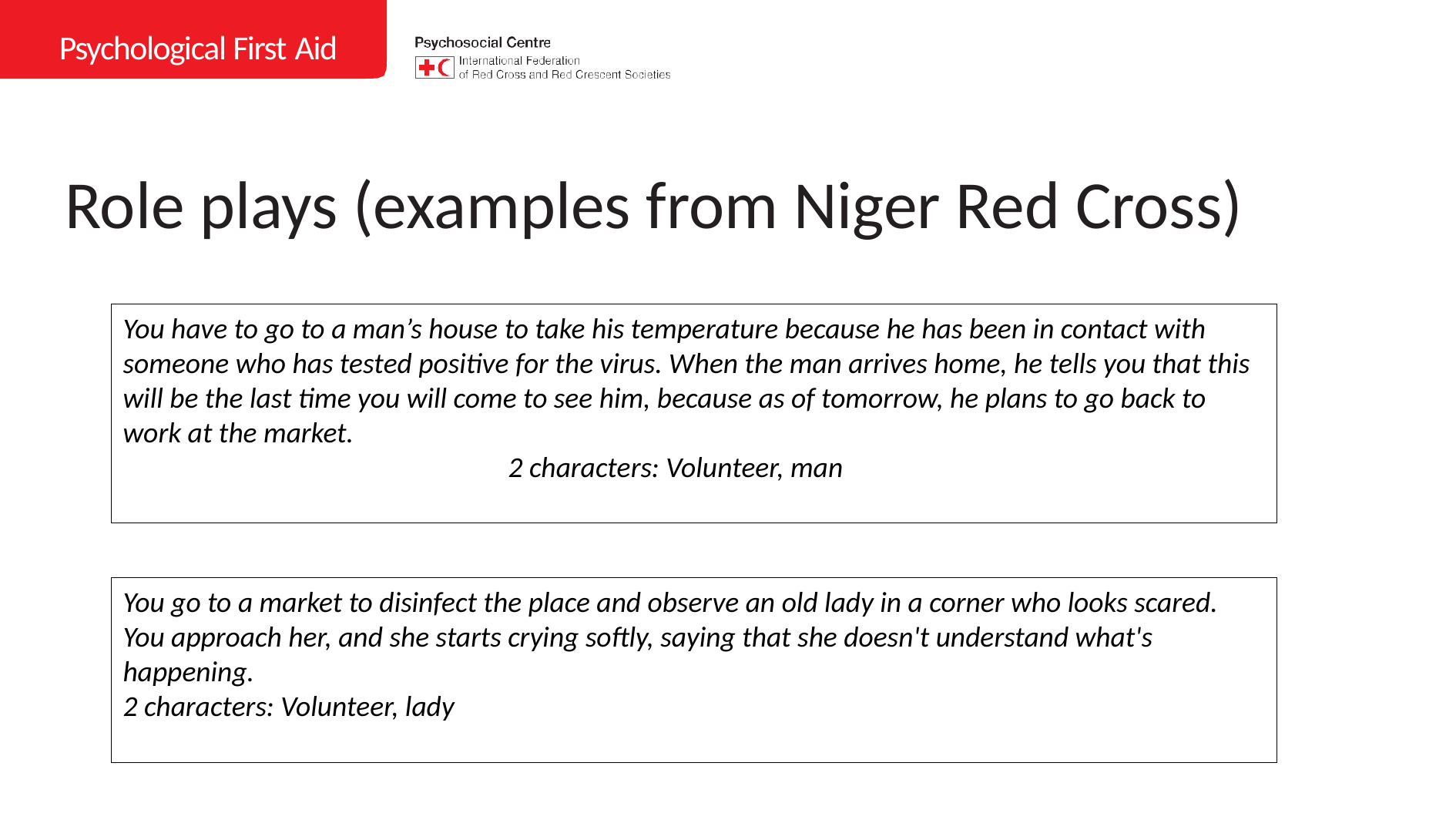

Psychological First Aid

# Role plays (examples from Niger Red Cross)
You have to go to a man’s house to take his temperature because he has been in contact with someone who has tested positive for the virus. When the man arrives home, he tells you that this will be the last time you will come to see him, because as of tomorrow, he plans to go back to work at the market.                                                                                                                                                                                                       2 characters: Volunteer, man

You go to a market to disinfect the place and observe an old lady in a corner who looks scared. You approach her, and she starts crying softly, saying that she doesn't understand what's happening.
2 characters: Volunteer, lady

CARL WHETHAM / IFRC